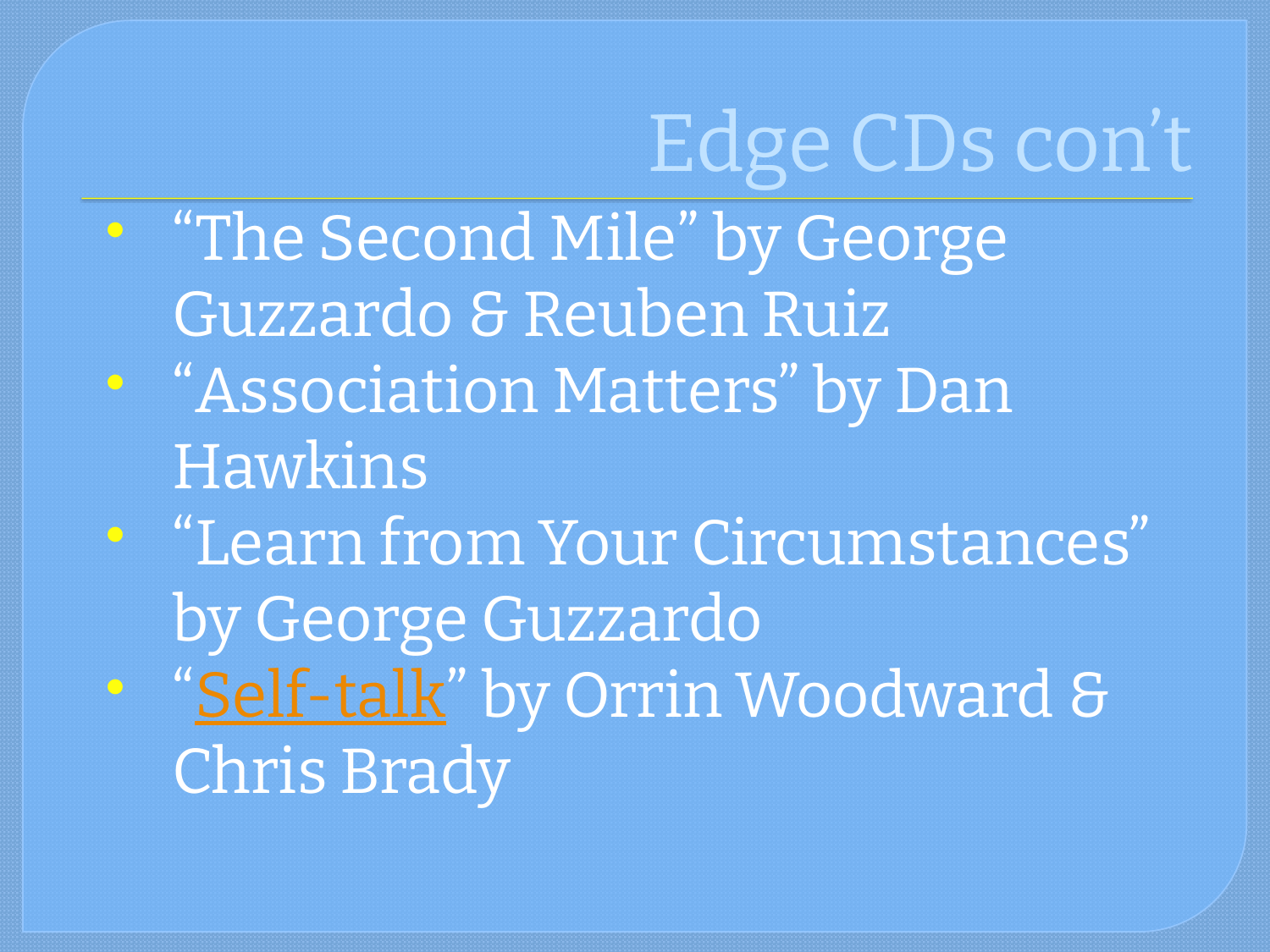

# Edge CDs con’t
“The Second Mile” by George Guzzardo & Reuben Ruiz
“Association Matters” by Dan Hawkins
“Learn from Your Circumstances” by George Guzzardo
“Self-talk” by Orrin Woodward & Chris Brady